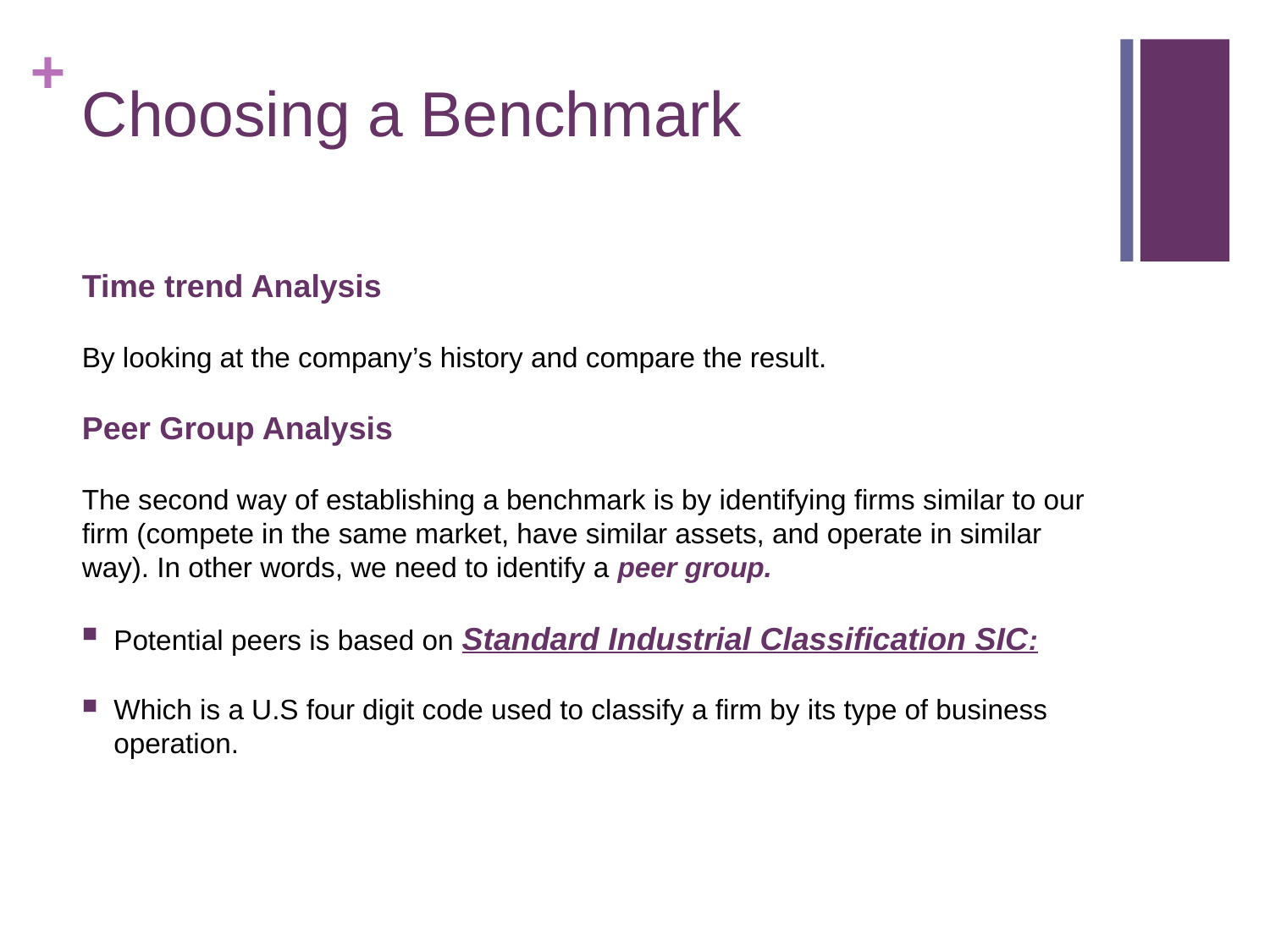

# Choosing a Benchmark
Time trend Analysis
By looking at the company’s history and compare the result.
Peer Group Analysis
The second way of establishing a benchmark is by identifying firms similar to our firm (compete in the same market, have similar assets, and operate in similar way). In other words, we need to identify a peer group.
Potential peers is based on Standard Industrial Classification SIC:
Which is a U.S four digit code used to classify a firm by its type of business operation.